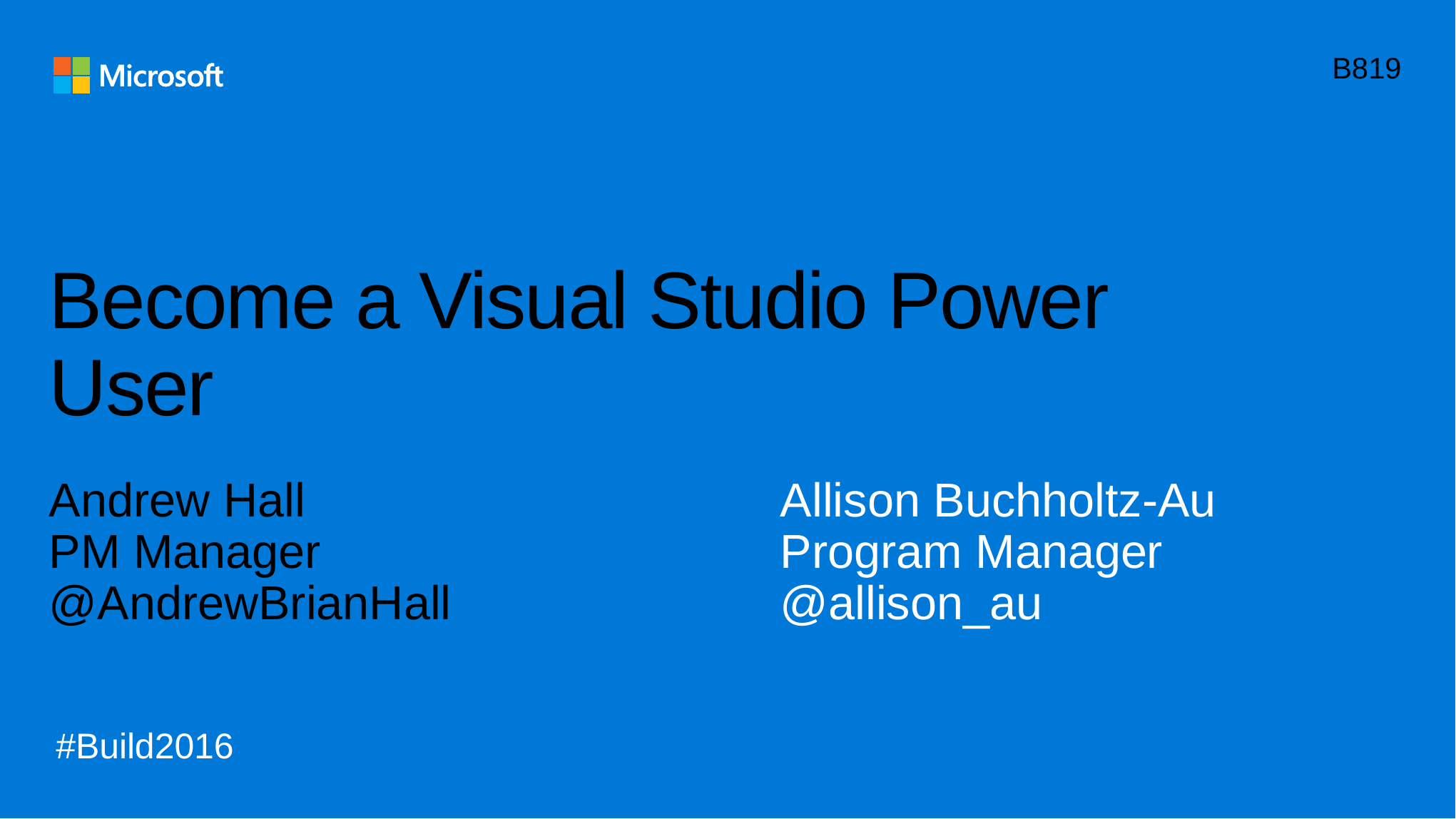

B819
# Become a Visual Studio Power User
Allison Buchholtz-Au
Program Manager
@allison_au
Andrew Hall
PM Manager
@AndrewBrianHall